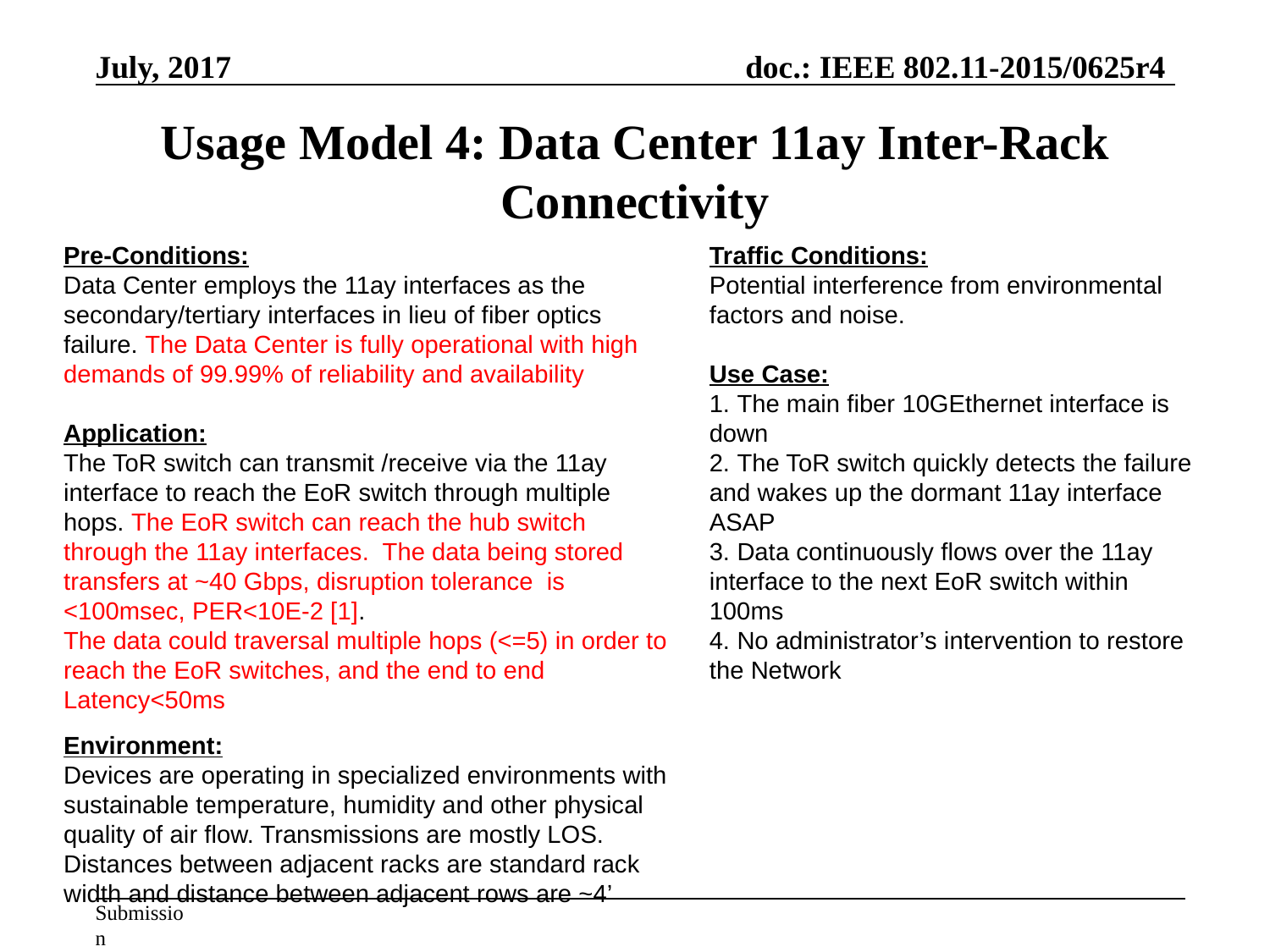

# Usage Model 4: Data Center 11ay Inter-Rack Connectivity
Pre-Conditions:
Data Center employs the 11ay interfaces as the secondary/tertiary interfaces in lieu of fiber optics failure. The Data Center is fully operational with high demands of 99.99% of reliability and availability

Application:
The ToR switch can transmit /receive via the 11ay interface to reach the EoR switch through multiple hops. The EoR switch can reach the hub switch through the 11ay interfaces.  The data being stored transfers at ~40 Gbps, disruption tolerance  is <100msec, PER<10E-2 [1].
The data could traversal multiple hops (<=5) in order to reach the EoR switches, and the end to end Latency<50ms

Environment:
Devices are operating in specialized environments with sustainable temperature, humidity and other physical quality of air flow. Transmissions are mostly LOS. Distances between adjacent racks are standard rack width and distance between adjacent rows are ~4’

Traffic Conditions:
Potential interference from environmental factors and noise.

Use Case:
 The main fiber 10GEthernet interface is down
 The ToR switch quickly detects the failure and wakes up the dormant 11ay interface ASAP
 Data continuously flows over the 11ay interface to the next EoR switch within 100ms
 No administrator’s intervention to restore the Network